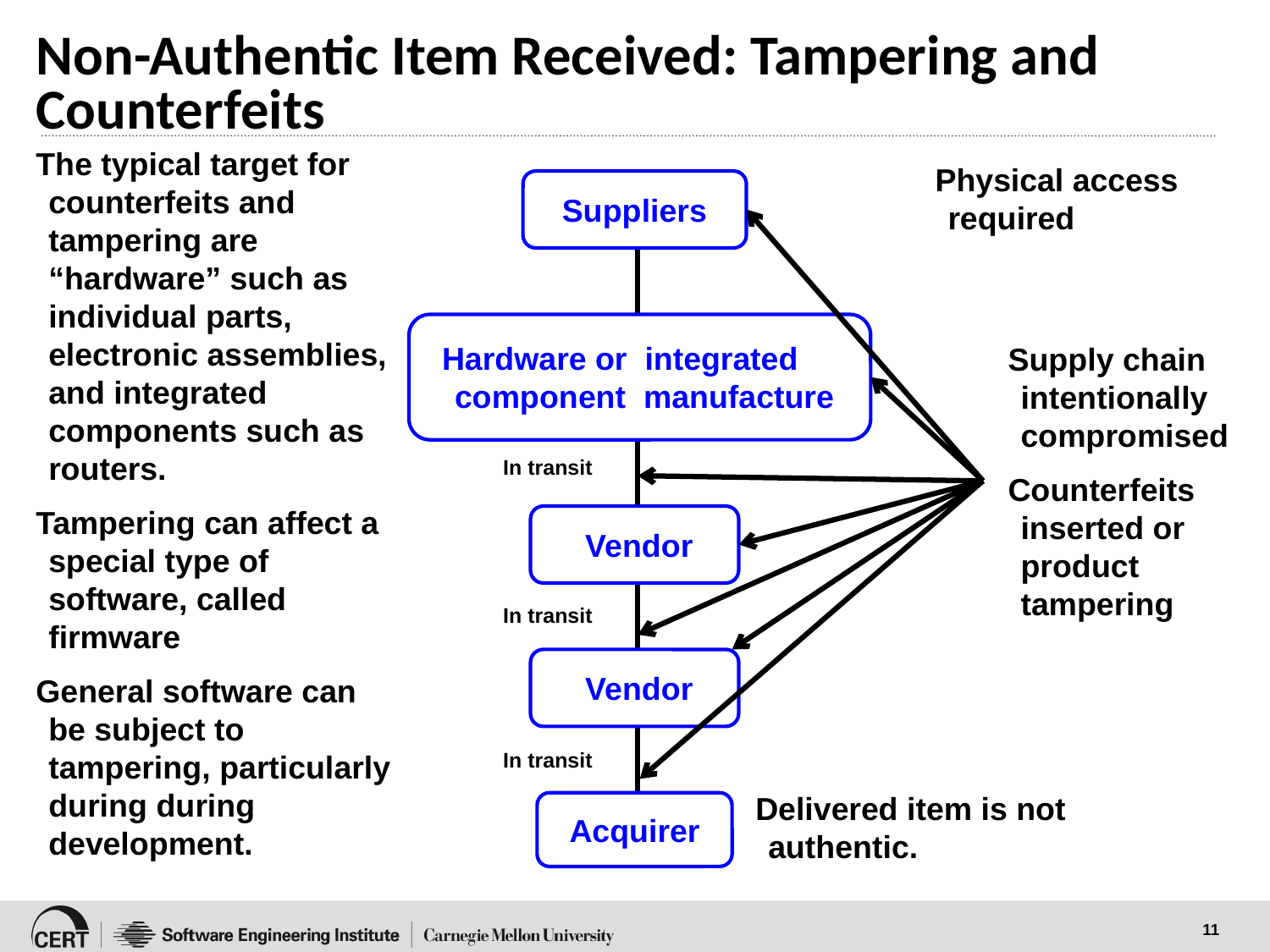

# Non-Authentic Item Received: Tampering and Counterfeits
The typical target for counterfeits and tampering are “hardware” such as individual parts, electronic assemblies, and integrated components such as routers.
Tampering can affect a special type of software, called firmware
General software can be subject to tampering, particularly during during development.
Physical access required

Suppliers

Hardware or  integrated component  manufacture
Supply chain intentionally compromised
Counterfeits inserted or product tampering
In transit

 Vendor
In transit

 Vendor
In transit
Delivered item is not authentic.

Acquirer